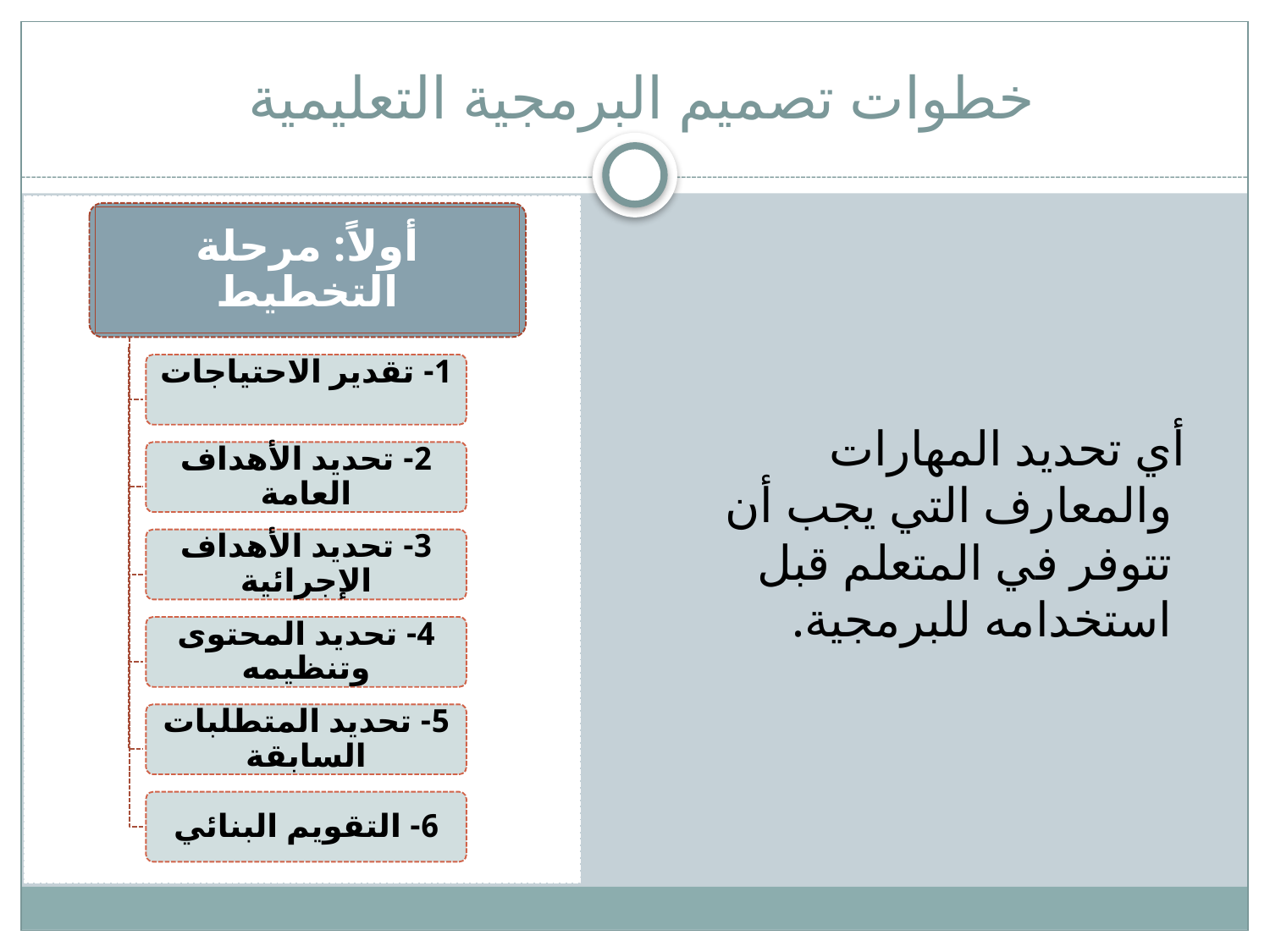

# خطوات تصميم البرمجية التعليمية

أولاً: مرحلة التخطيط

  أي تحديد المهارات والمعارف التي يجب أن تتوفر في المتعلم قبل استخدامه للبرمجية.

1- تقدير الاحتياجات

2- تحديد الأهداف العامة

3- تحديد الأهداف الإجرائية

4- تحديد المحتوى وتنظيمه

5- تحديد المتطلبات السابقة

6- التقويم البنائي